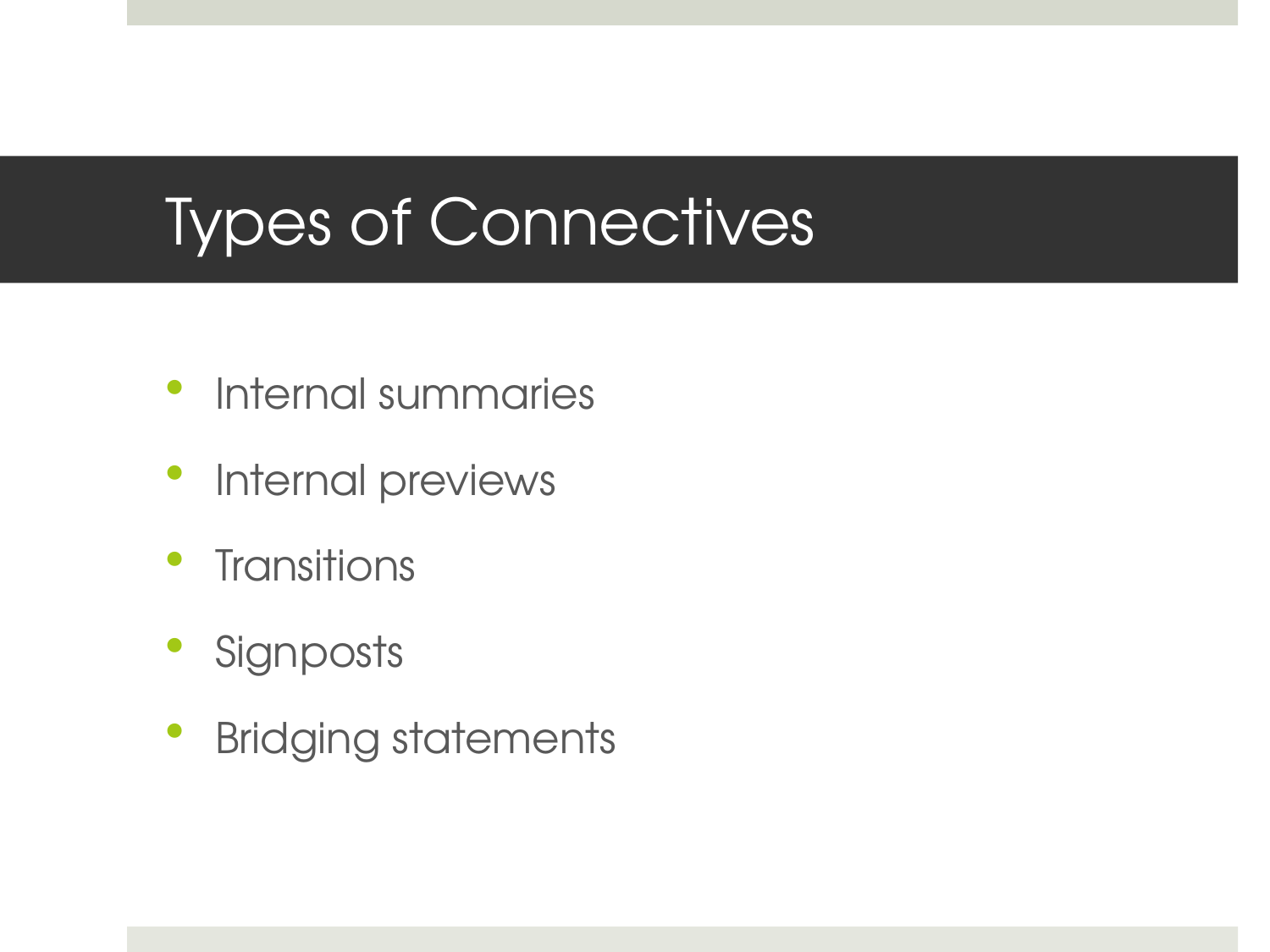

# Types of Connectives
Internal summaries
Internal previews
Transitions
Signposts
Bridging statements